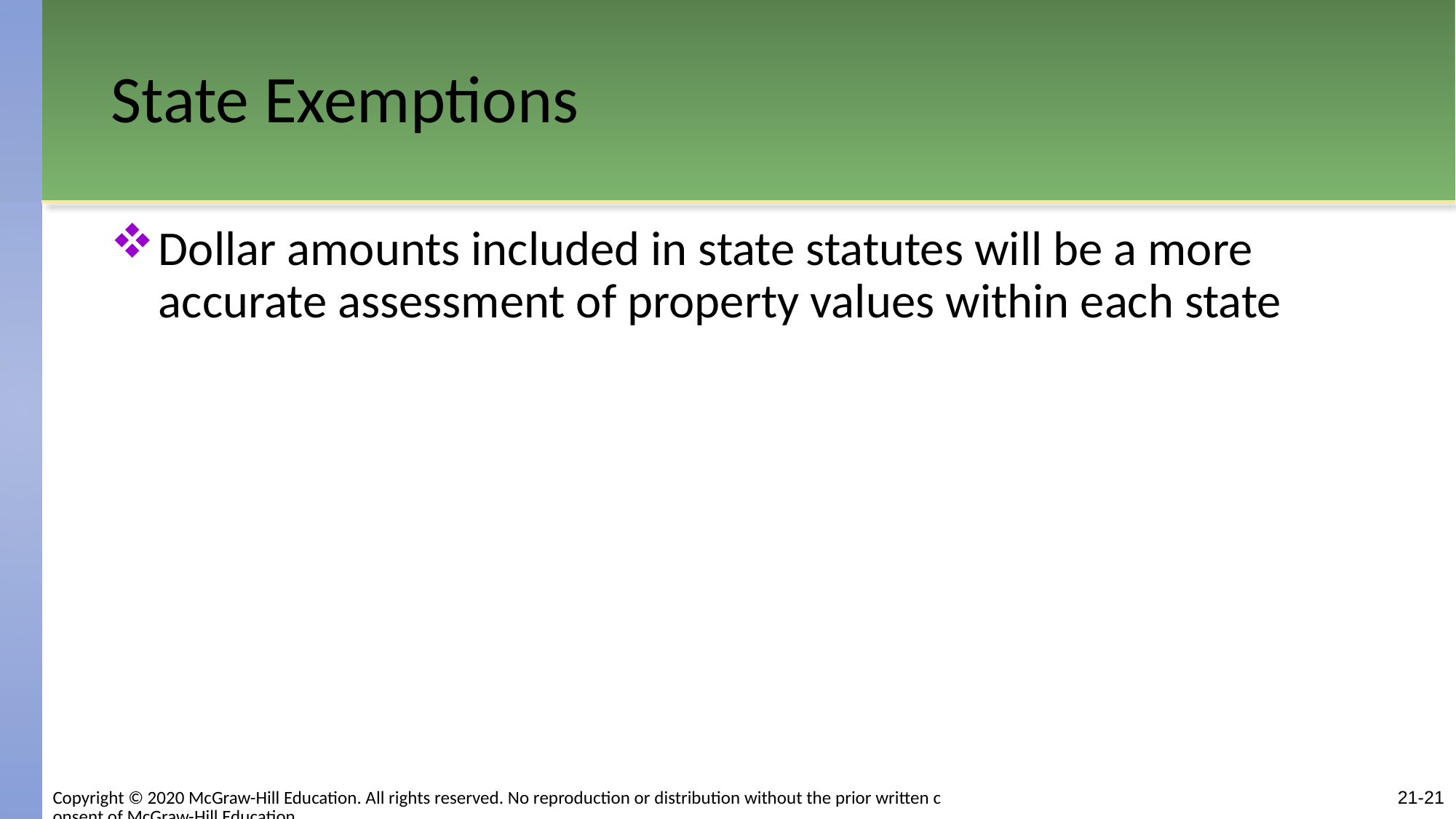

# State Exemptions
Dollar amounts included in state statutes will be a more accurate assessment of property values within each state

Copyright © 2020 McGraw-Hill Education. All rights reserved. No reproduction or distribution without the prior written consent of McGraw-Hill Education.
21-21